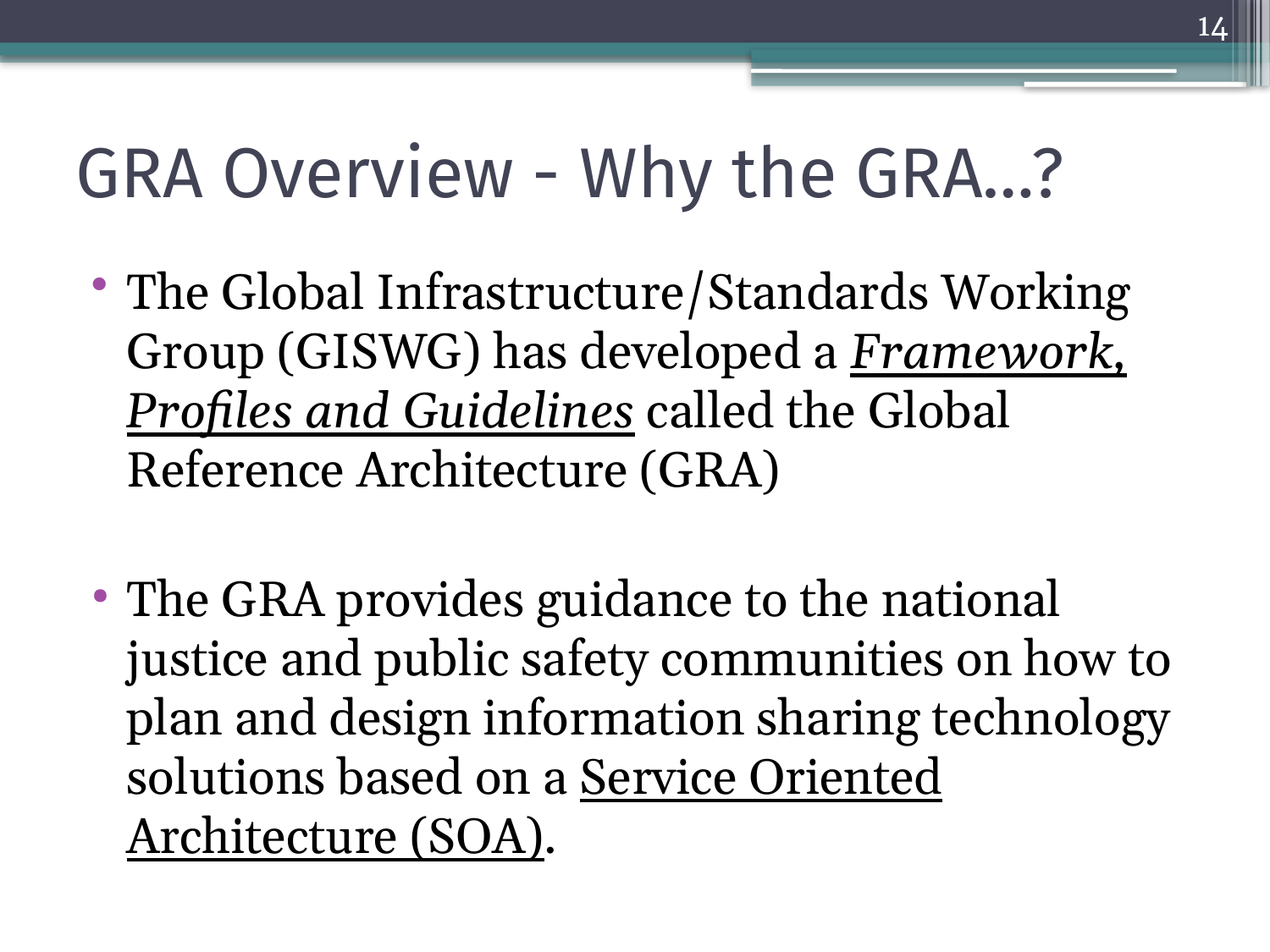

14
# GRA Overview - Why the GRA…?
The Global Infrastructure/Standards Working Group (GISWG) has developed a Framework, Profiles and Guidelines called the Global Reference Architecture (GRA)

The GRA provides guidance to the national justice and public safety communities on how to plan and design information sharing technology solutions based on a Service Oriented Architecture (SOA).